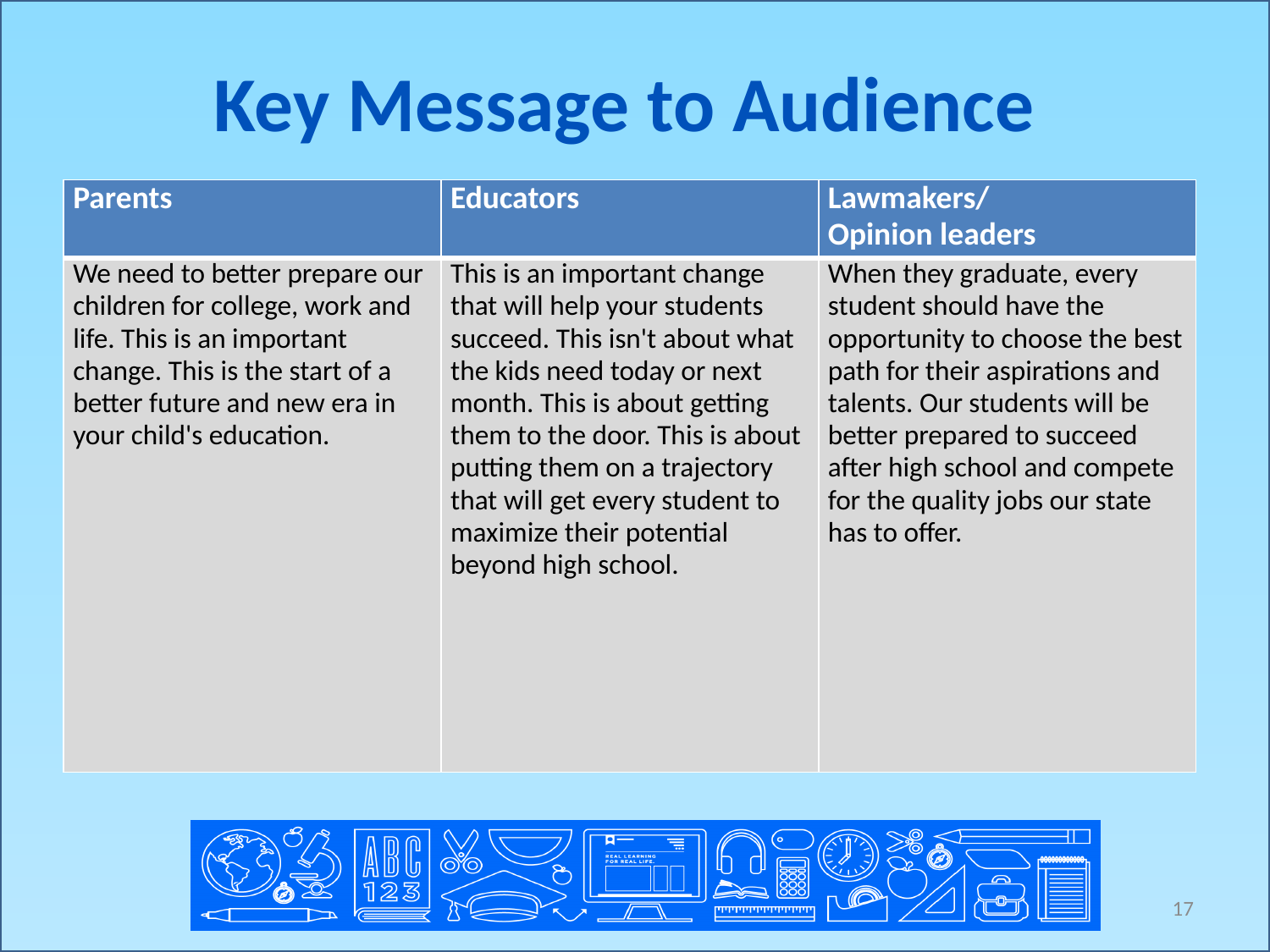

# Key Message to Audience
| Parents | Educators | Lawmakers/ Opinion leaders |
| --- | --- | --- |
| We need to better prepare our children for college, work and life. This is an important change. This is the start of a better future and new era in your child's education. | This is an important change that will help your students succeed. This isn't about what the kids need today or next month. This is about getting them to the door. This is about putting them on a trajectory that will get every student to maximize their potential beyond high school. | When they graduate, every student should have the opportunity to choose the best path for their aspirations and talents. Our students will be better prepared to succeed after high school and compete for the quality jobs our state has to offer. |

17